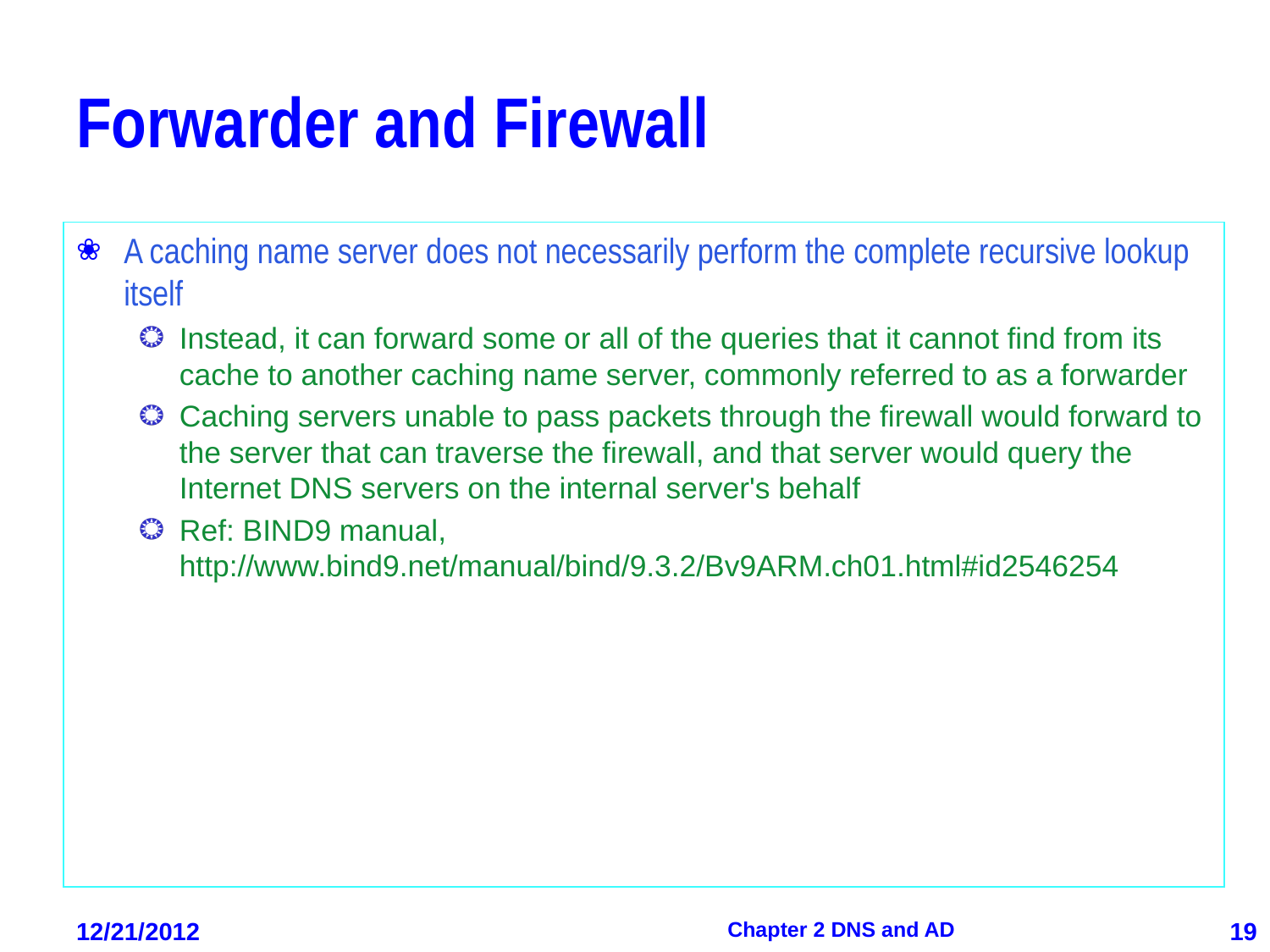

# Forwarder and Firewall
A caching name server does not necessarily perform the complete recursive lookup itself
Instead, it can forward some or all of the queries that it cannot find from its cache to another caching name server, commonly referred to as a forwarder
Caching servers unable to pass packets through the firewall would forward to the server that can traverse the firewall, and that server would query the Internet DNS servers on the internal server's behalf
Ref: BIND9 manual, http://www.bind9.net/manual/bind/9.3.2/Bv9ARM.ch01.html#id2546254
12/21/2012
Chapter 2 DNS and AD
19